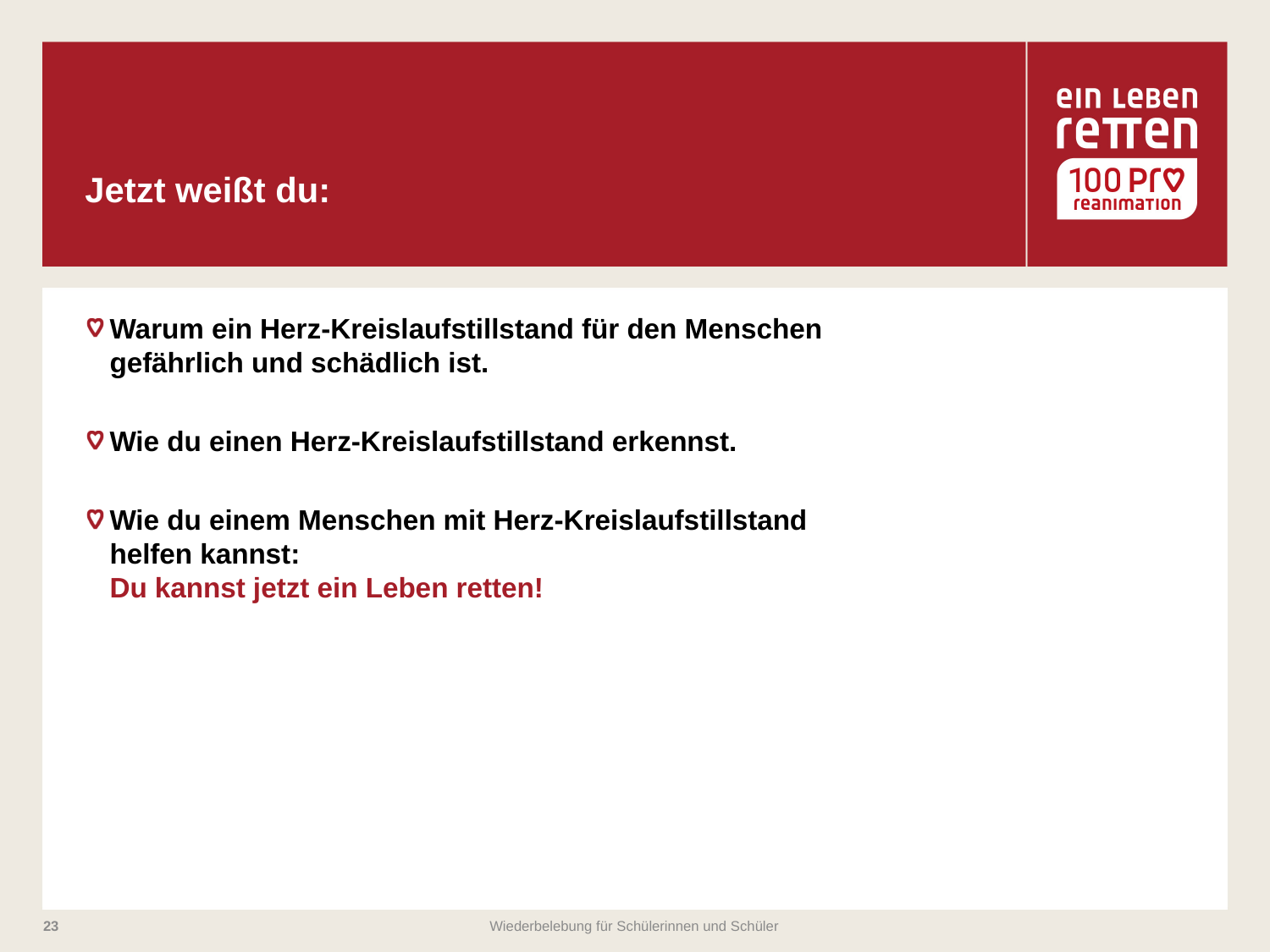

# Jetzt weißt du:
Warum ein Herz-Kreislaufstillstand für den Menschen
gefährlich und schädlich ist.

Wie du einen Herz-Kreislaufstillstand erkennst.

Wie du einem Menschen mit Herz-Kreislaufstillstand
helfen kannst:
Du kannst jetzt ein Leben retten!

23
Wiederbelebung für Schülerinnen und Schüler